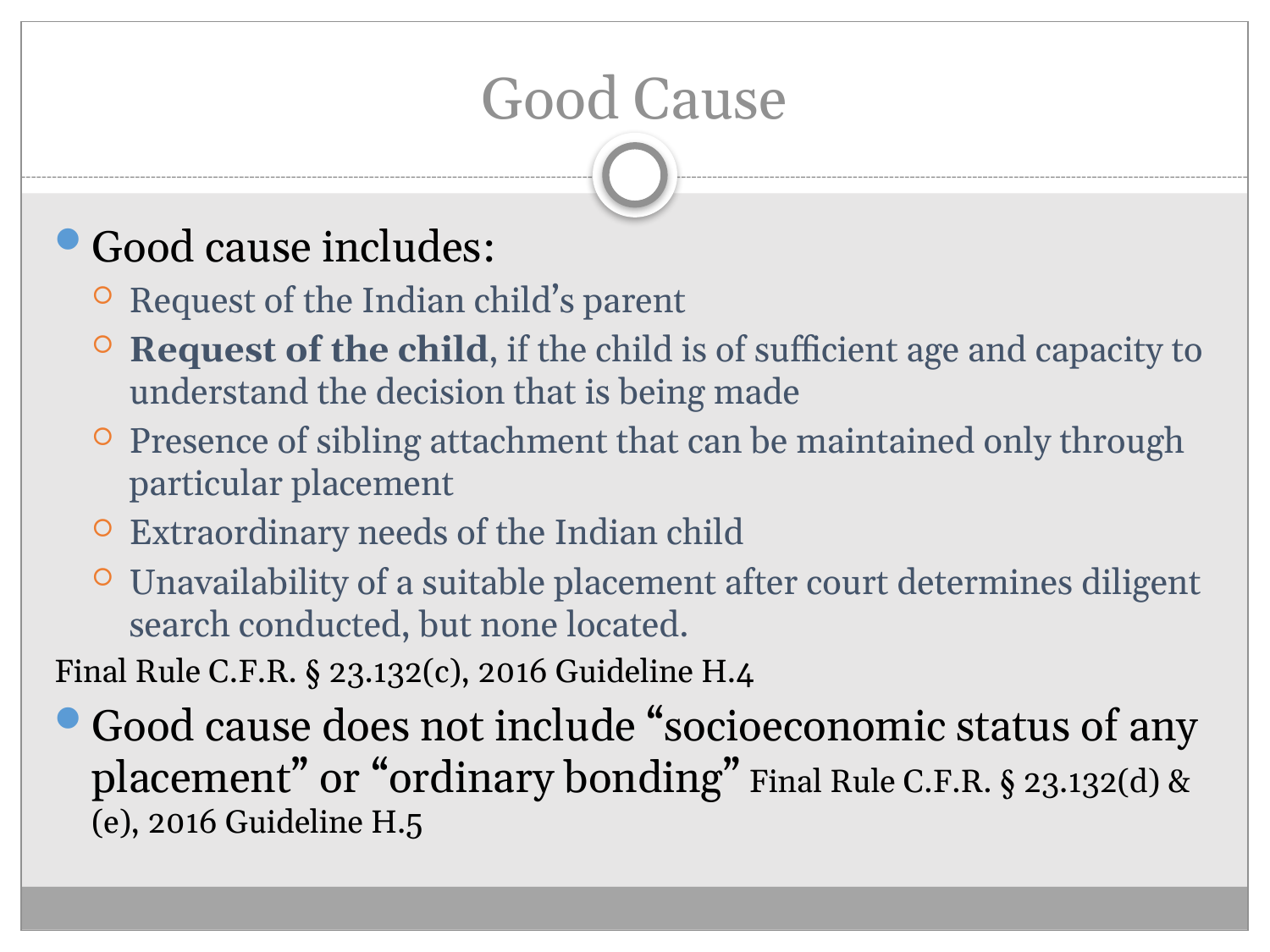

# Good Cause
Good cause includes:
Request of the Indian child’s parent
Request of the child, if the child is of sufficient age and capacity to understand the decision that is being made
Presence of sibling attachment that can be maintained only through particular placement
Extraordinary needs of the Indian child
Unavailability of a suitable placement after court determines diligent search conducted, but none located.
Final Rule C.F.R. § 23.132(c), 2016 Guideline H.4
Good cause does not include “socioeconomic status of any placement” or “ordinary bonding” Final Rule C.F.R. § 23.132(d) & (e), 2016 Guideline H.5